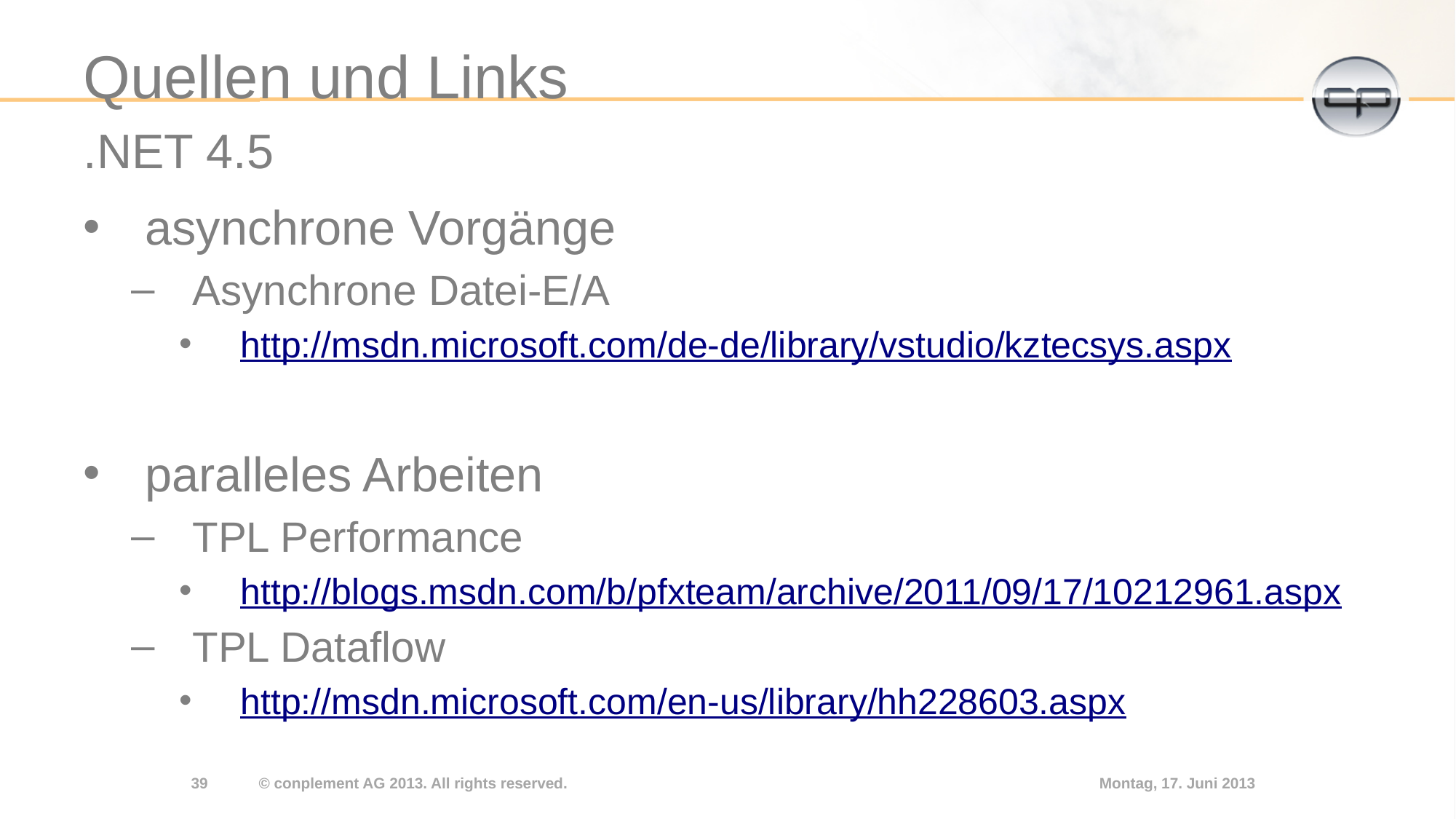

# Quellen und Links
.NET 4.5
asynchrone Vorgänge
Asynchrone Datei-E/A
http://msdn.microsoft.com/de-de/library/vstudio/kztecsys.aspx

paralleles Arbeiten
TPL Performance
http://blogs.msdn.com/b/pfxteam/archive/2011/09/17/10212961.aspx
TPL Dataflow
http://msdn.microsoft.com/en-us/library/hh228603.aspx